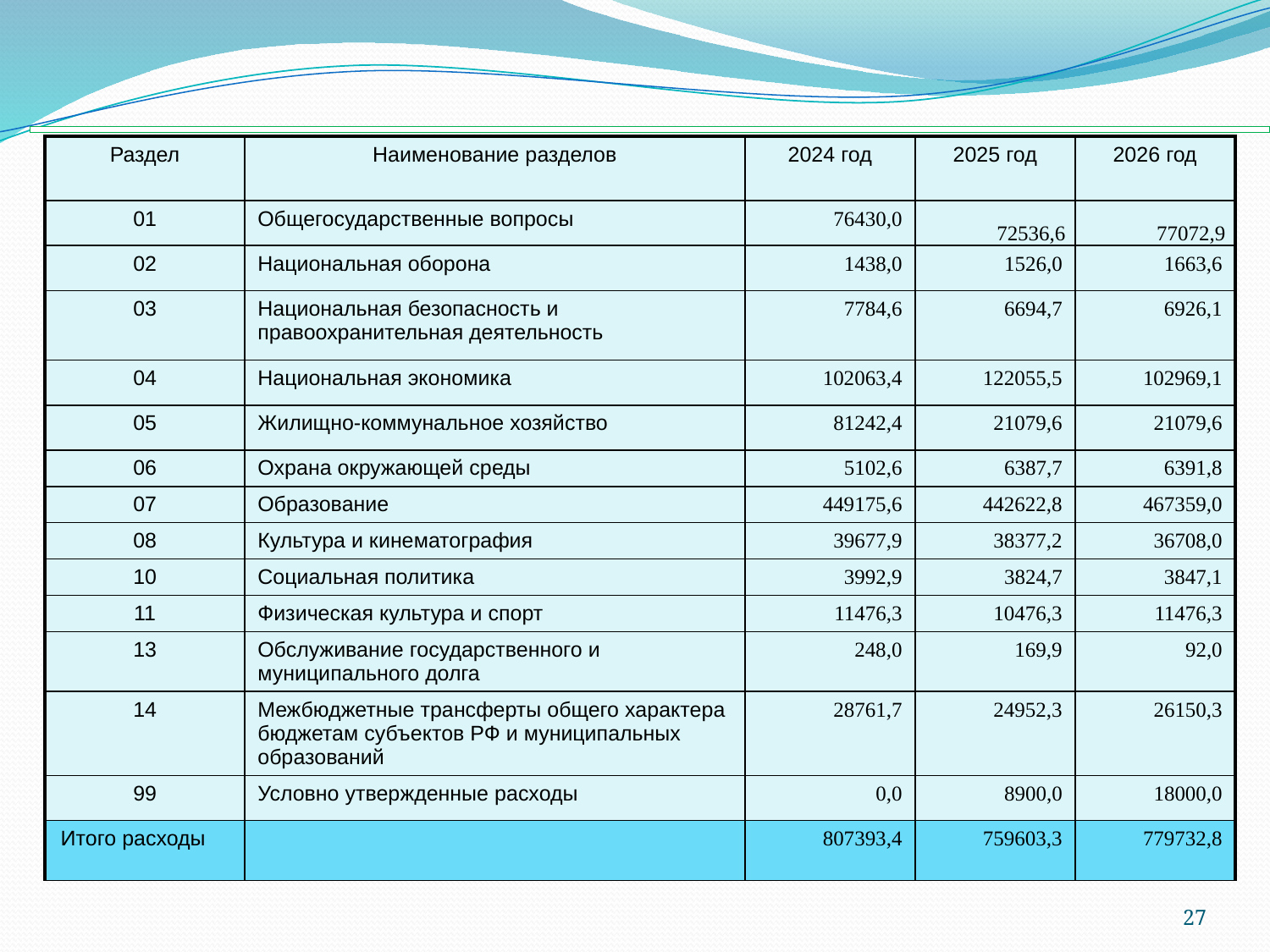

# Расходы бюджета на 2024 г. на плановый период 2025 и 2026 г. по разделам классификации расходов бюджетов РФ  			(тыс. руб.)
| Раздел | Наименование разделов | 2024 год | 2025 год | 2026 год |
| --- | --- | --- | --- | --- |
| 01 | Общегосударственные вопросы | 76430,0 | 72536,6 | 77072,9 |
| 02 | Национальная оборона | 1438,0 | 1526,0 | 1663,6 |
| 03 | Национальная безопасность и правоохранительная деятельность | 7784,6 | 6694,7 | 6926,1 |
| 04 | Национальная экономика | 102063,4 | 122055,5 | 102969,1 |
| 05 | Жилищно-коммунальное хозяйство | 81242,4 | 21079,6 | 21079,6 |
| 06 | Охрана окружающей среды | 5102,6 | 6387,7 | 6391,8 |
| 07 | Образование | 449175,6 | 442622,8 | 467359,0 |
| 08 | Культура и кинематография | 39677,9 | 38377,2 | 36708,0 |
| 10 | Социальная политика | 3992,9 | 3824,7 | 3847,1 |
| 11 | Физическая культура и спорт | 11476,3 | 10476,3 | 11476,3 |
| 13 | Обслуживание государственного и муниципального долга | 248,0 | 169,9 | 92,0 |
| 14 | Межбюджетные трансферты общего характера бюджетам субъектов РФ и муниципальных образований | 28761,7 | 24952,3 | 26150,3 |
| 99 | Условно утвержденные расходы | 0,0 | 8900,0 | 18000,0 |
| Итого расходы |  | 807393,4 | 759603,3 | 779732,8 |
27